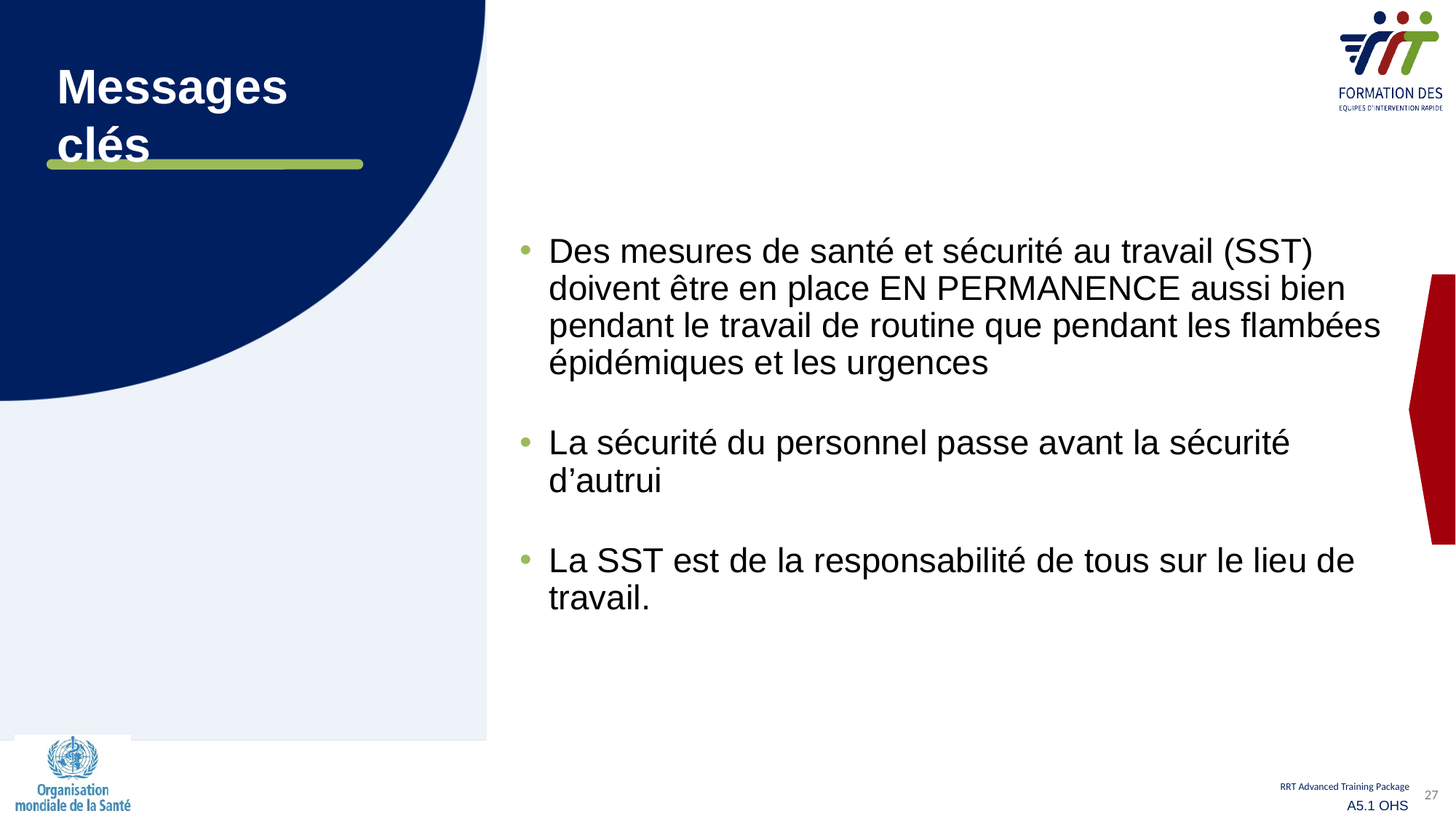

Messages clés
Des mesures de santé et sécurité au travail (SST) doivent être en place EN PERMANENCE aussi bien pendant le travail de routine que pendant les flambées épidémiques et les urgences

La sécurité du personnel passe avant la sécurité d’autrui

La SST est de la responsabilité de tous sur le lieu de travail.